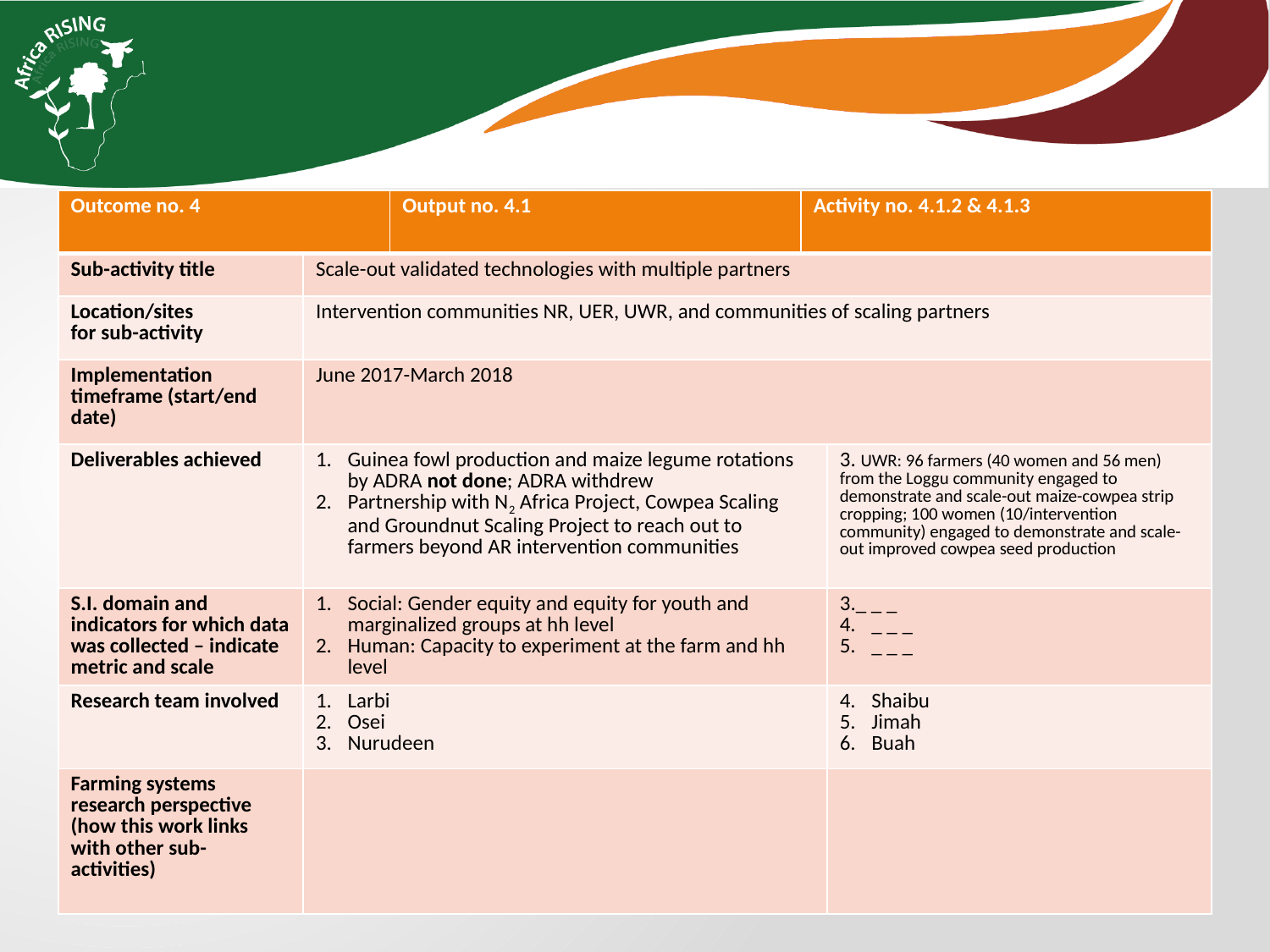

| Outcome no. 4 |  | Output no. 4.1 | Activity no. 4.1.2 & 4.1.3 |  |
| --- | --- | --- | --- | --- |
| Sub-activity title | Scale-out validated technologies with multiple partners |  |  |  |
| Location/sites for sub-activity | Intervention communities NR, UER, UWR, and communities of scaling partners |  |  |  |
| Implementation timeframe (start/end date) | June 2017-March 2018 |  |  |  |
| Deliverables achieved | Guinea fowl production and maize legume rotations by ADRA not done; ADRA withdrew Partnership with N2 Africa Project, Cowpea Scaling and Groundnut Scaling Project to reach out to farmers beyond AR intervention communities |  |  | 3. UWR: 96 farmers (40 women and 56 men) from the Loggu community engaged to demonstrate and scale-out maize-cowpea strip cropping; 100 women (10/intervention community) engaged to demonstrate and scale-out improved cowpea seed production |
| S.I. domain and indicators for which data was collected – indicate metric and scale | Social: Gender equity and equity for youth and marginalized groups at hh level Human: Capacity to experiment at the farm and hh level |  |  | 3.\_ \_ \_ \_ \_ \_ \_ \_ \_ |
| Research team involved | Larbi Osei Nurudeen |  |  | Shaibu Jimah Buah |
| Farming systems research perspective (how this work links with other sub-activities) |  |  |  |  |